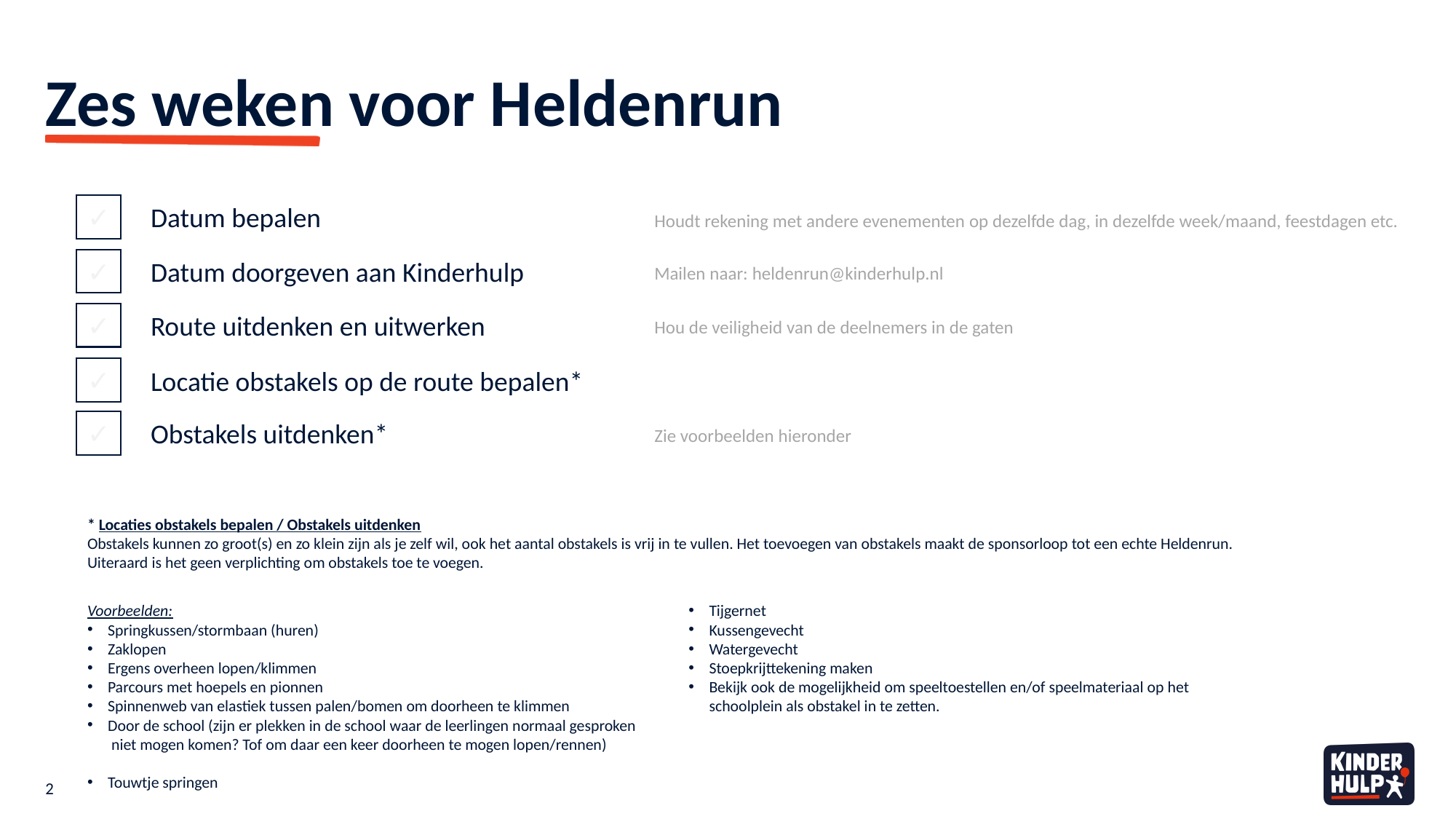

# Zes weken voor Heldenrun
✓
Datum bepalen
Houdt rekening met andere evenementen op dezelfde dag, in dezelfde week/maand, feestdagen etc.
✓
Datum doorgeven aan Kinderhulp
Mailen naar: heldenrun@kinderhulp.nl
✓
Route uitdenken en uitwerken
Hou de veiligheid van de deelnemers in de gaten
✓
Locatie obstakels op de route bepalen*
✓
Obstakels uitdenken*
Zie voorbeelden hieronder
* Locaties obstakels bepalen / Obstakels uitdenken
Obstakels kunnen zo groot(s) en zo klein zijn als je zelf wil, ook het aantal obstakels is vrij in te vullen. Het toevoegen van obstakels maakt de sponsorloop tot een echte Heldenrun. Uiteraard is het geen verplichting om obstakels toe te voegen.
Voorbeelden:
Springkussen/stormbaan (huren)
Zaklopen
Ergens overheen lopen/klimmen
Parcours met hoepels en pionnen
Spinnenweb van elastiek tussen palen/bomen om doorheen te klimmen
Door de school (zijn er plekken in de school waar de leerlingen normaal gesproken    niet mogen komen? Tof om daar een keer doorheen te mogen lopen/rennen)

Touwtje springen
Tijgernet
Kussengevecht
Watergevecht
Stoepkrijttekening maken
Bekijk ook de mogelijkheid om speeltoestellen en/of speelmateriaal op het     schoolplein als obstakel in te zetten.
2